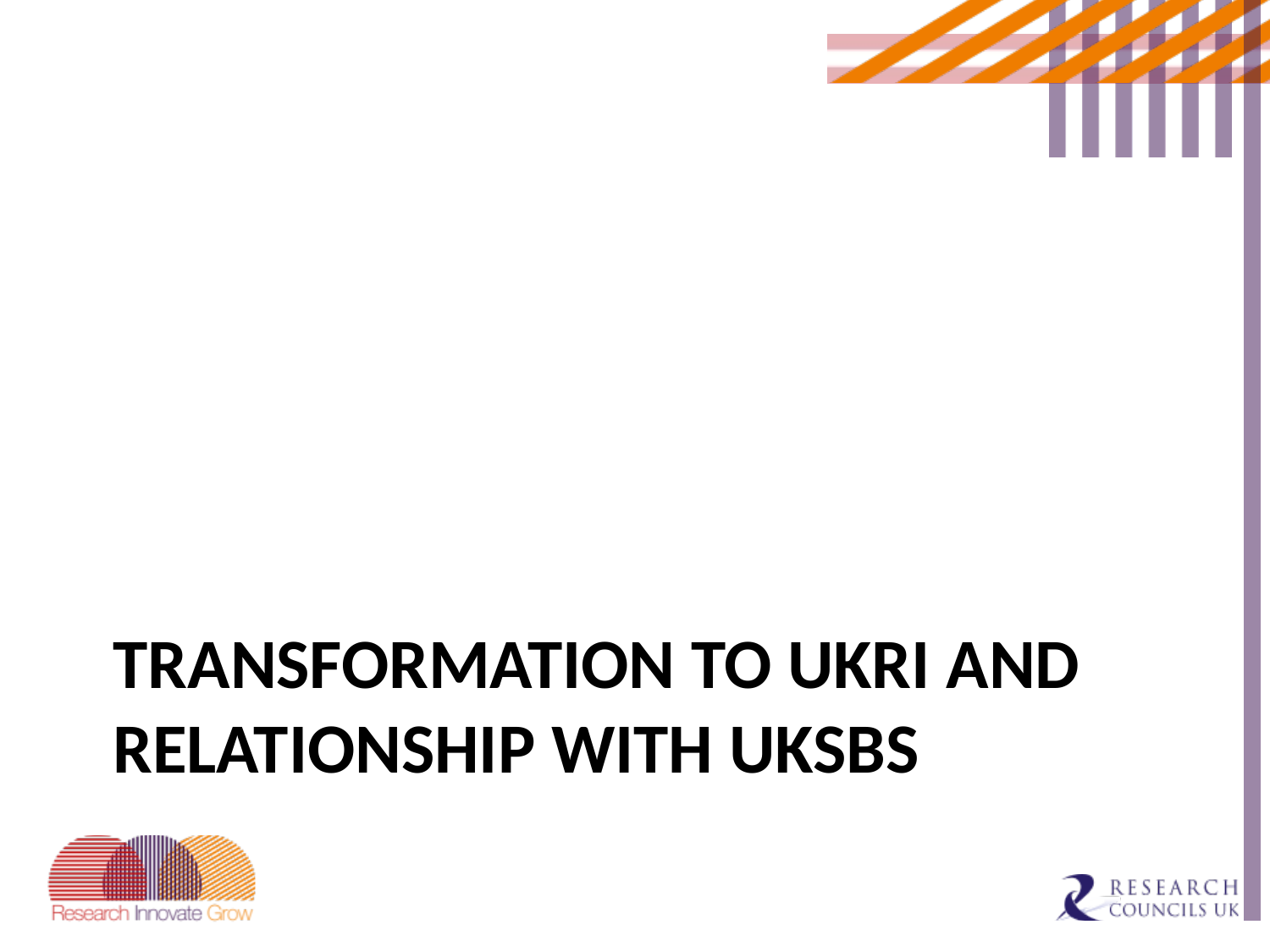

# Transformation to UKRI and relationship with UKSBS